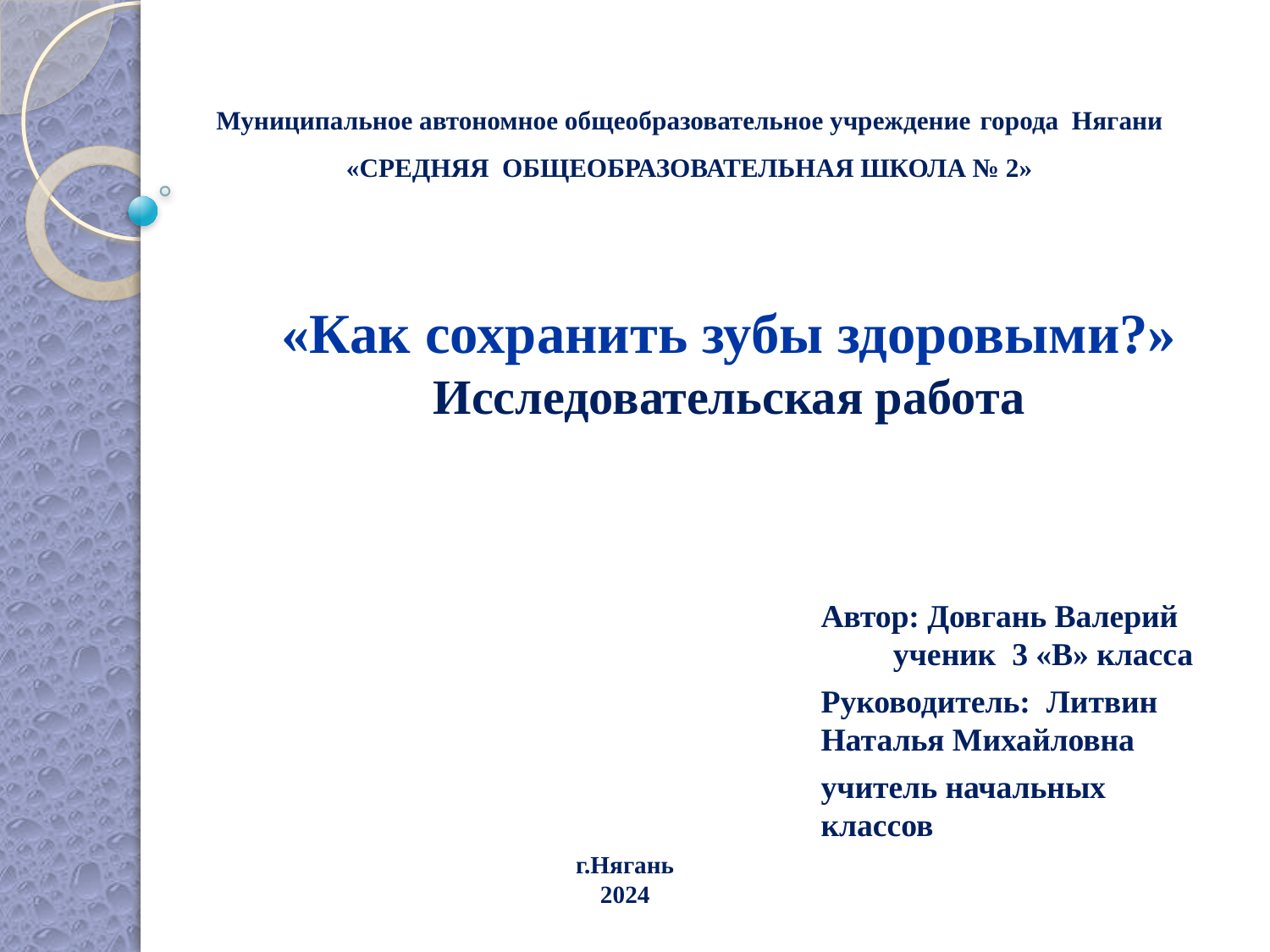

Муниципальное автономное общеобразовательное учреждение города  Нягани
«СРЕДНЯЯ  ОБЩЕОБРАЗОВАТЕЛЬНАЯ ШКОЛА № 2»
# «Как сохранить зубы здоровыми?» Исследовательская работа
Автор: Довгань Валерий              ученик  3 «В» класса
Руководитель:  Литвин Наталья Михайловна
учитель начальных классов

г.Нягань
2024